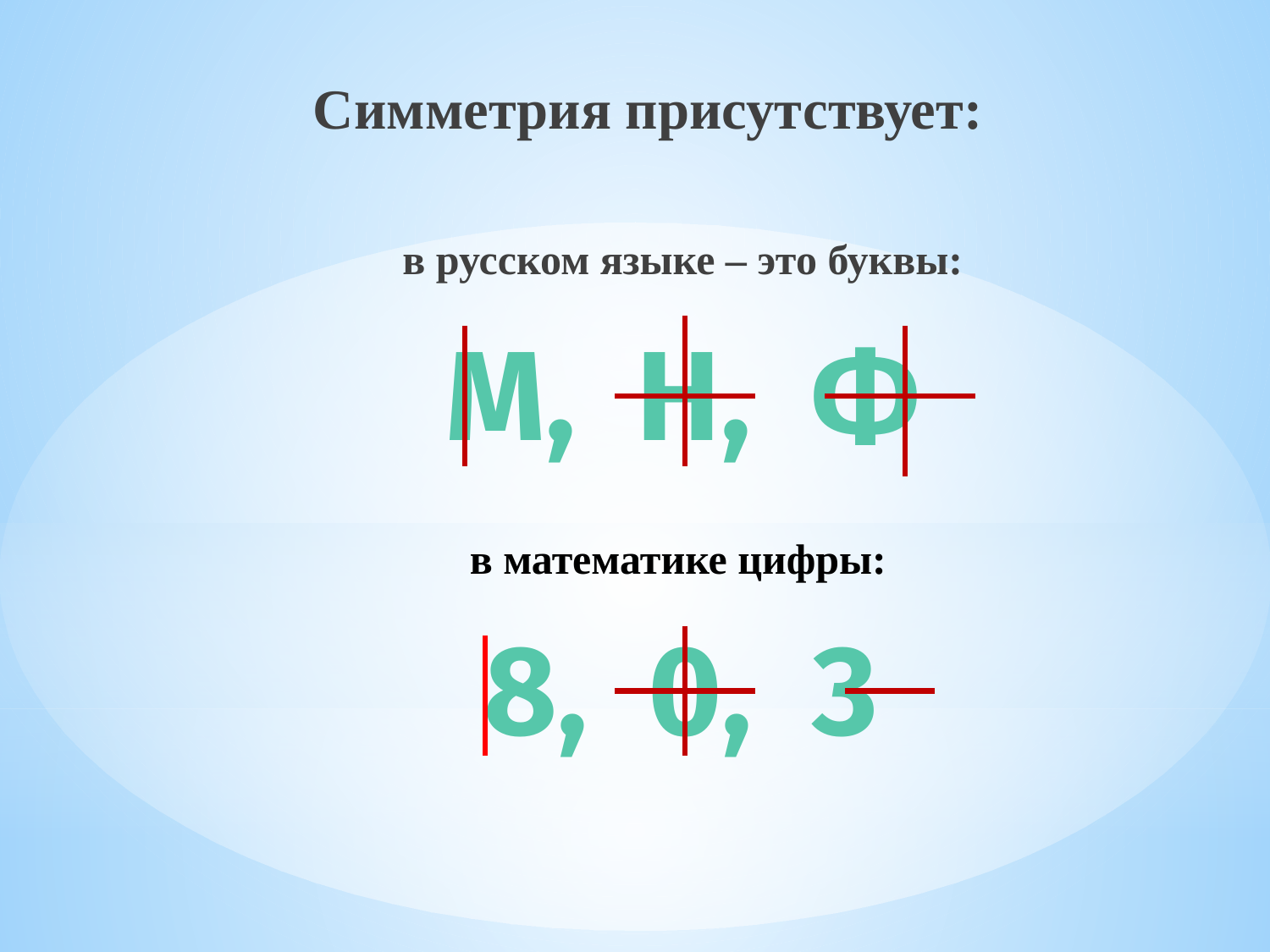

Симметрия присутствует:

в русском языке – это буквы:
М,  Н,  Ф
в математике цифры:
8,  0,  3